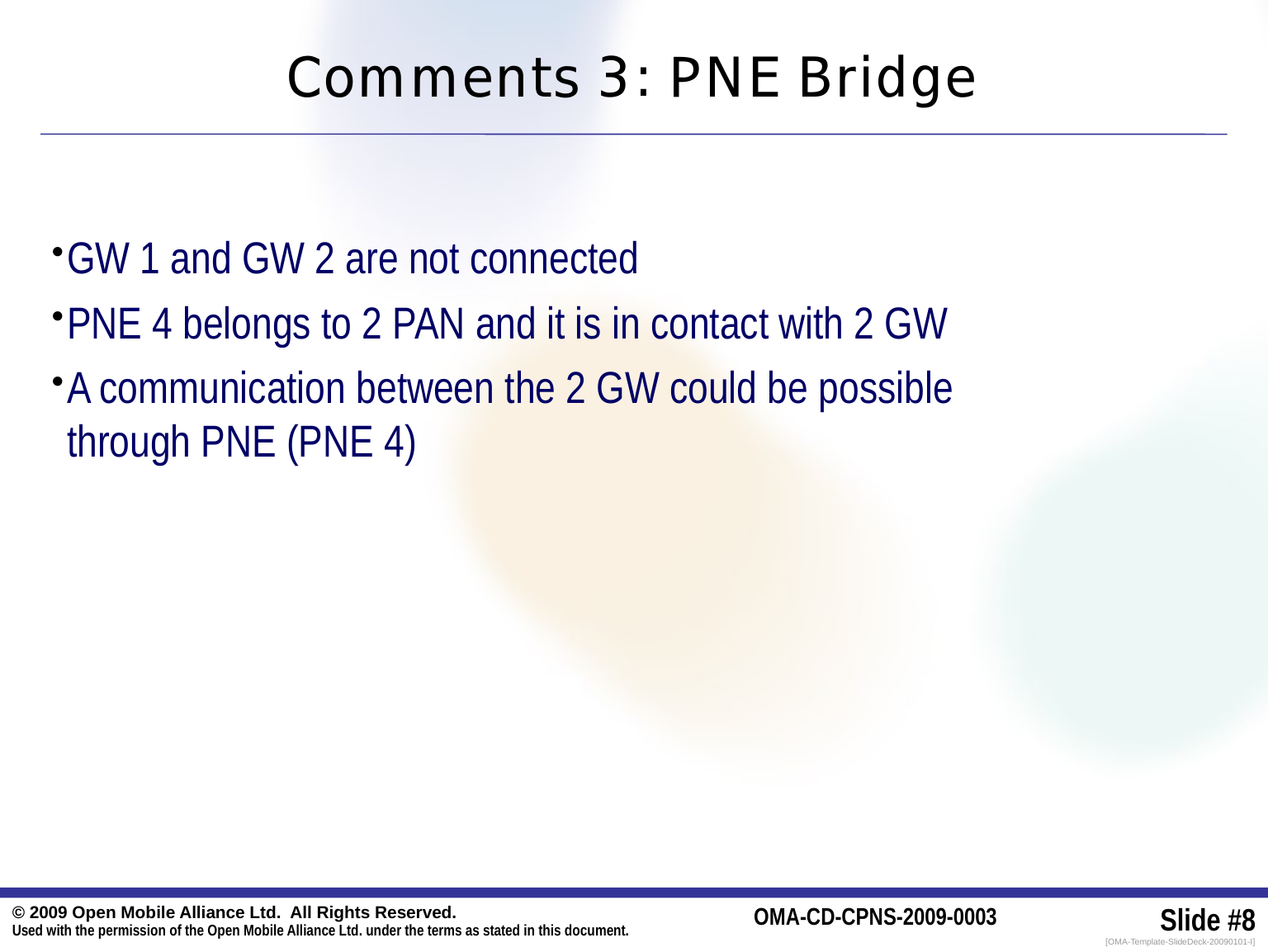

# Comments 3: PNE Bridge

GW 1 and GW 2 are not connected
PNE 4 belongs to 2 PAN and it is in contact with 2 GW
A communication between the 2 GW could be possible through PNE (PNE 4)